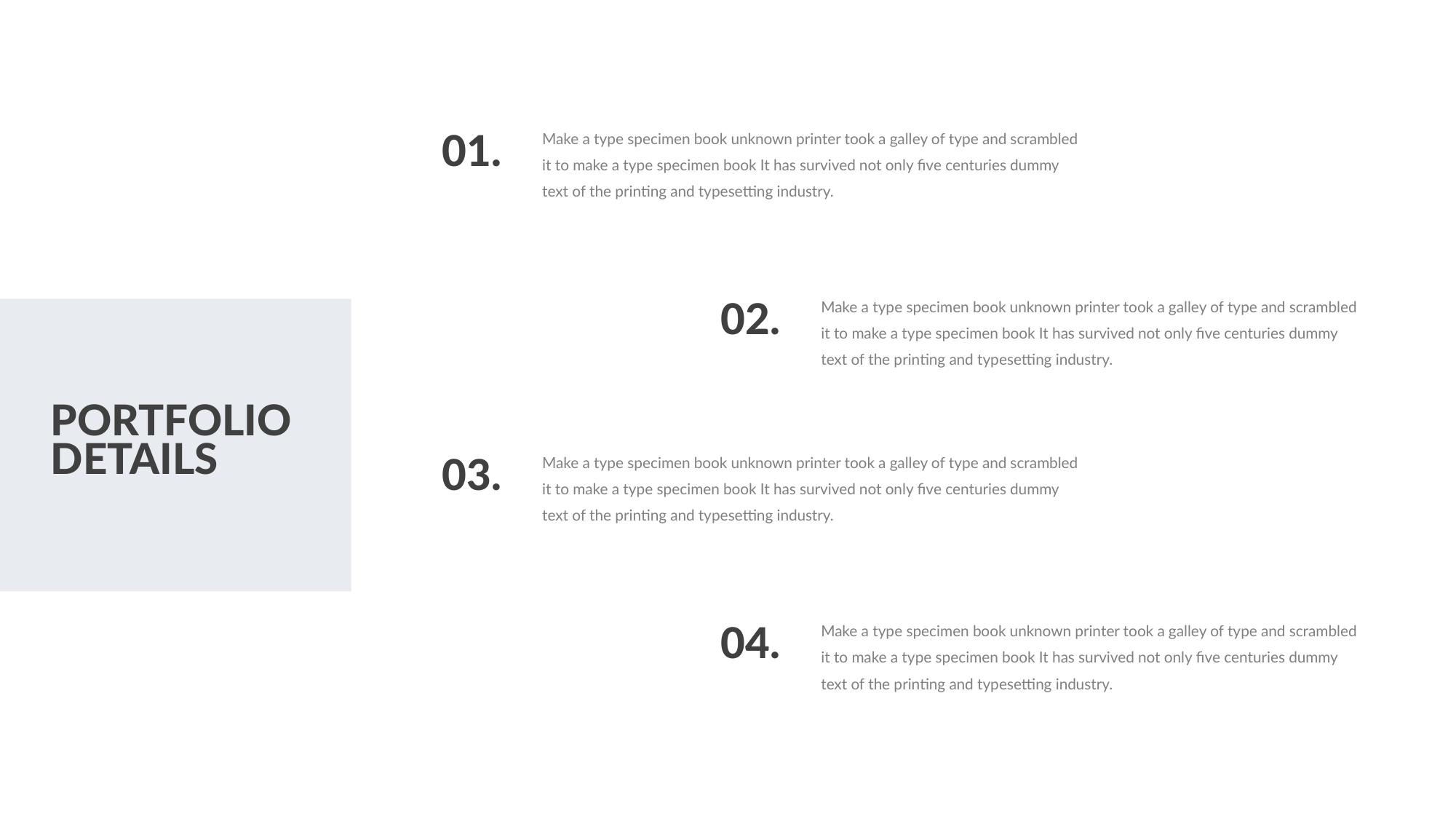

Make a type specimen book unknown printer took a galley of type and scrambled it to make a type specimen book It has survived not only five centuries dummy text of the printing and typesetting industry.

01.
Make a type specimen book unknown printer took a galley of type and scrambled it to make a type specimen book It has survived not only five centuries dummy text of the printing and typesetting industry.

02.
PORTFOLIO
DETAILS
Make a type specimen book unknown printer took a galley of type and scrambled it to make a type specimen book It has survived not only five centuries dummy text of the printing and typesetting industry.

03.
Make a type specimen book unknown printer took a galley of type and scrambled it to make a type specimen book It has survived not only five centuries dummy text of the printing and typesetting industry.

04.